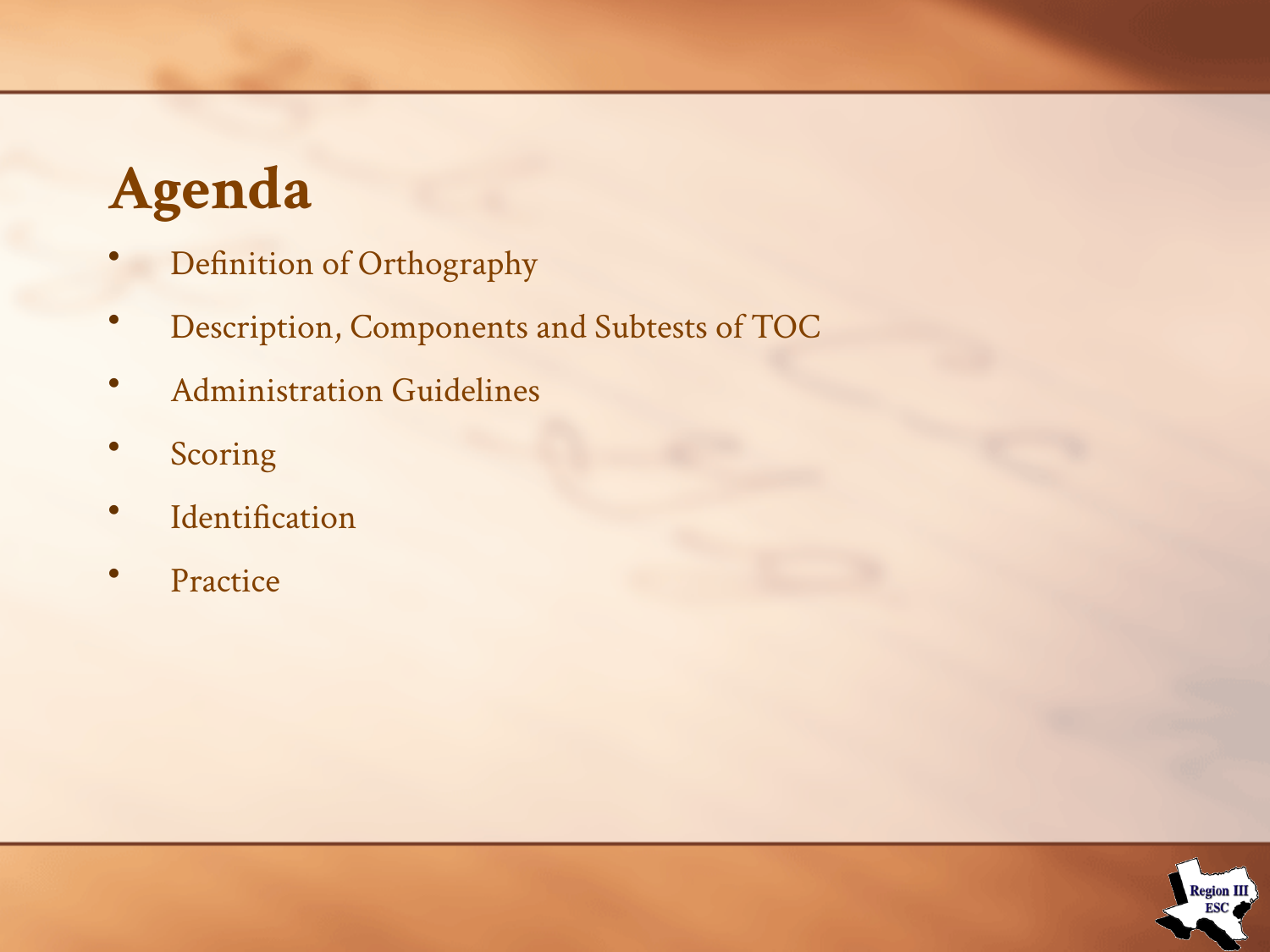

# Agenda
Definition of Orthography
Description, Components and Subtests of TOC
Administration Guidelines
Scoring
Identification
Practice